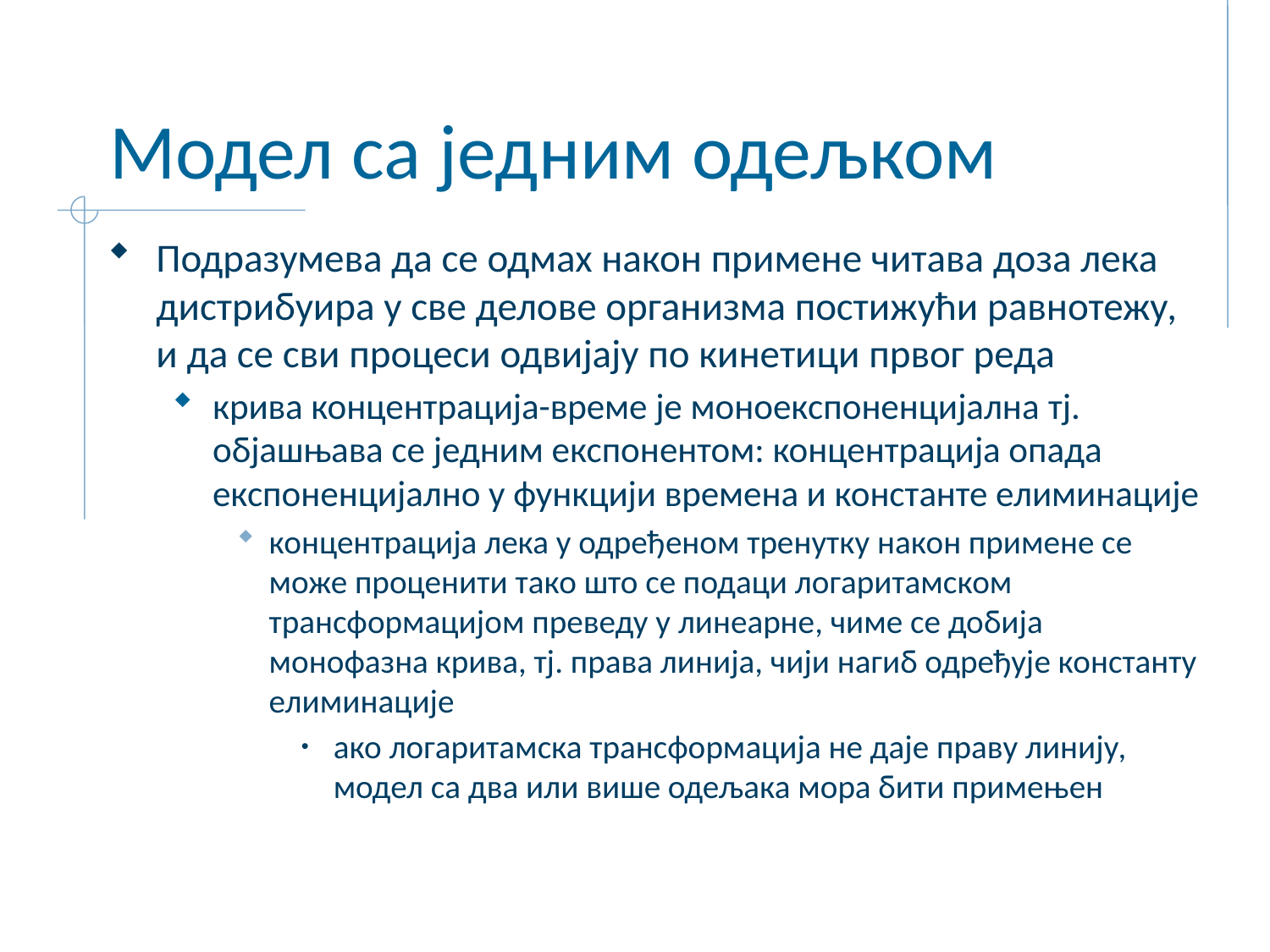

# Модел са једним одељком
Подразумева да се одмах након примене читава доза лека дистрибуира у све делове организма постижући равнотежу, и да се сви процеси одвијају по кинетици првог реда
крива концентрација-време је моноекспоненцијална тј. објашњава се једним експонентом: концентрација опада експоненцијално у функцији времена и константе елиминације
концентрација лека у одређеном тренутку након примене се може проценити тако што се подаци логаритамском трансформацијом преведу у линеарне, чиме се добија монофазна крива, тј. права линија, чији нагиб одређује константу елиминације
ако логаритамска трансформација не даје праву линију,  модел са два или више одељака мора бити примењен